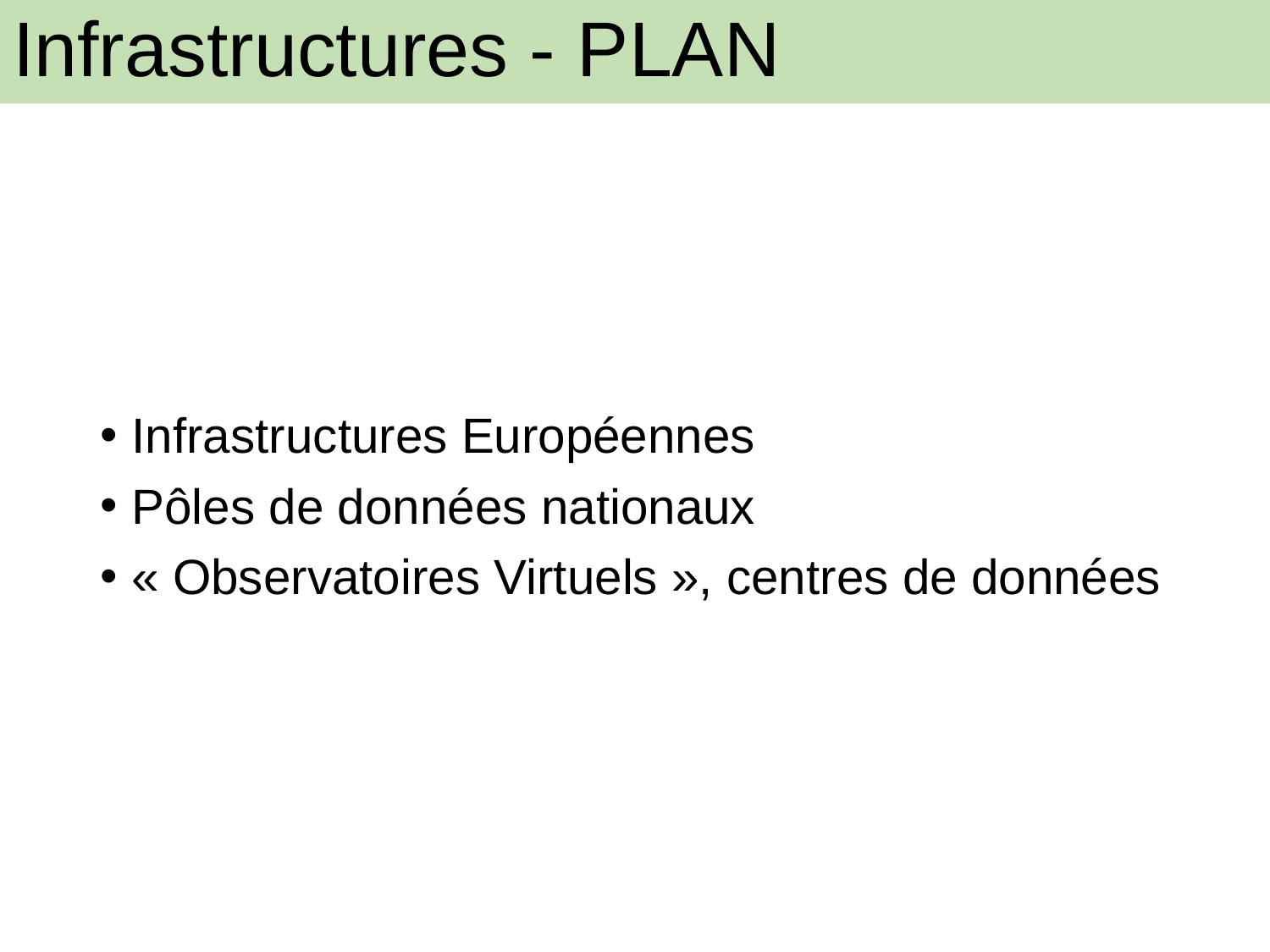

# Infrastructures - PLAN
Infrastructures Européennes
Pôles de données nationaux
« Observatoires Virtuels », centres de données